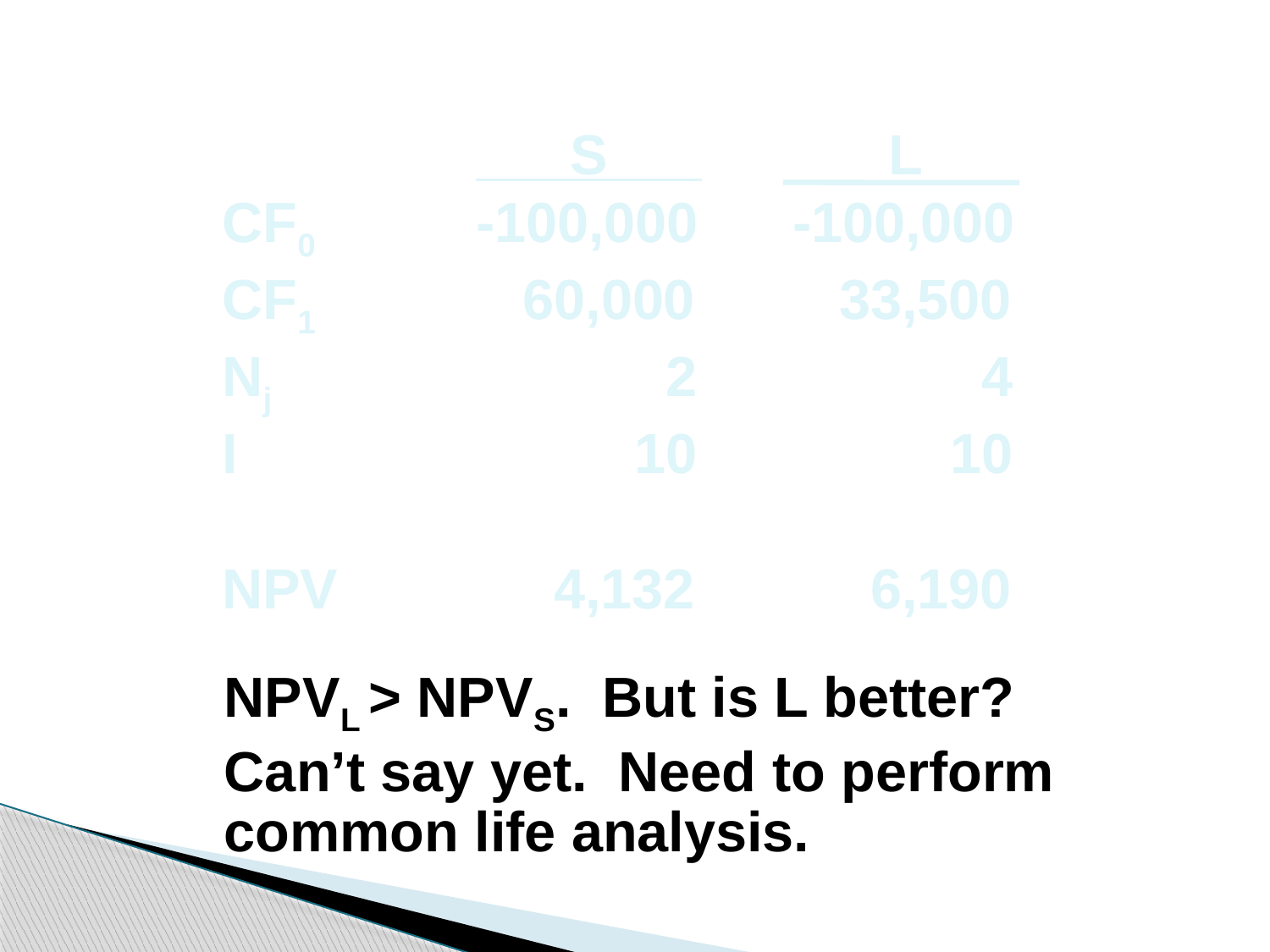

S         	  L
CF0		-100,000	    -100,000
CF1		   60,000	       33,500
Nj			    2		        4
I			  10		      10

NPV		     4,132	         6,190

NPVL > NPVS.  But is L better?
Can’t say yet.  Need to perform common life analysis.